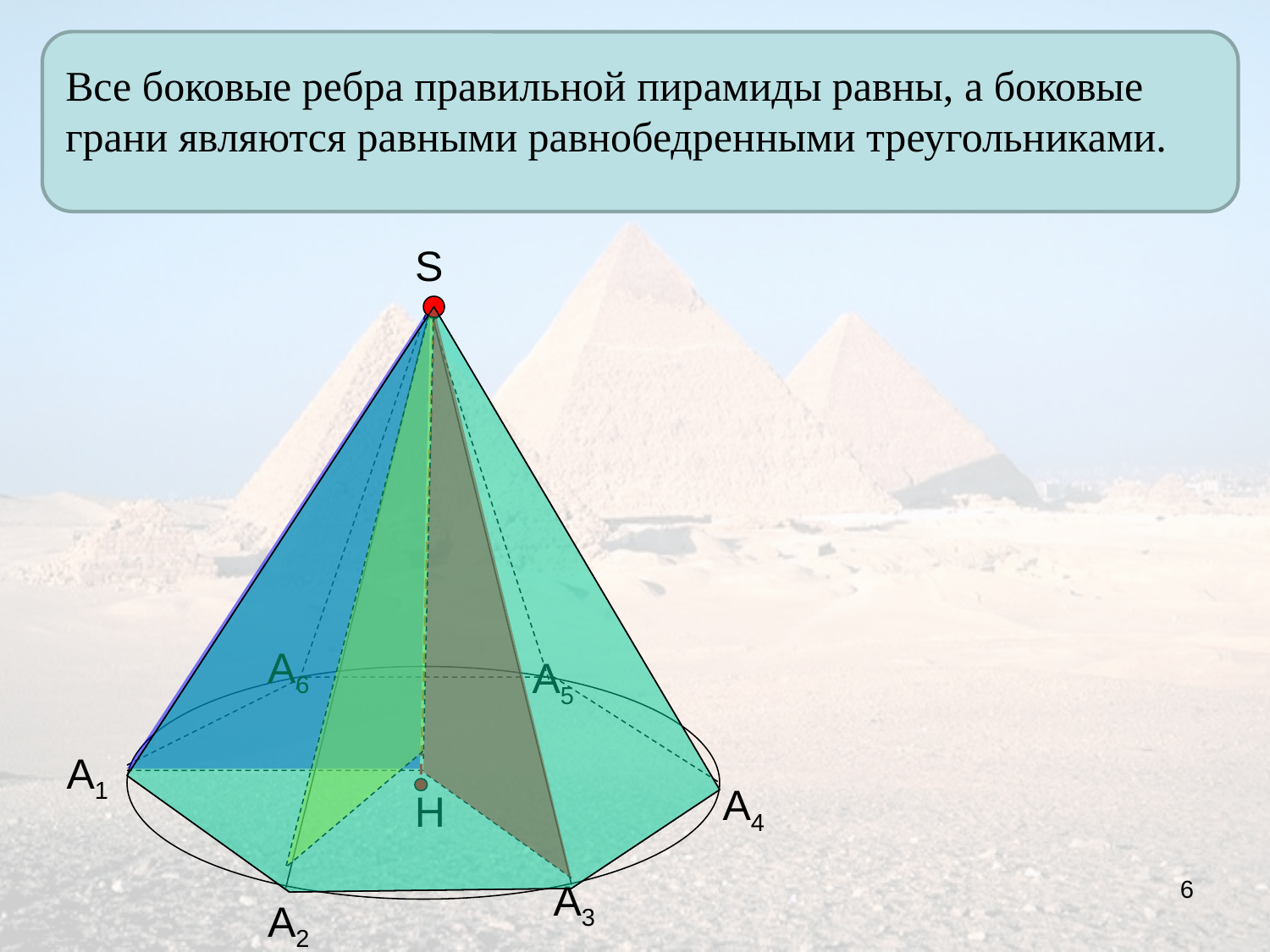

Все боковые ребра правильной пирамиды равны, а боковые грани являются равными равнобедренными треугольниками.
S

Н

А6
А5

А1
А4
6
А3
А2